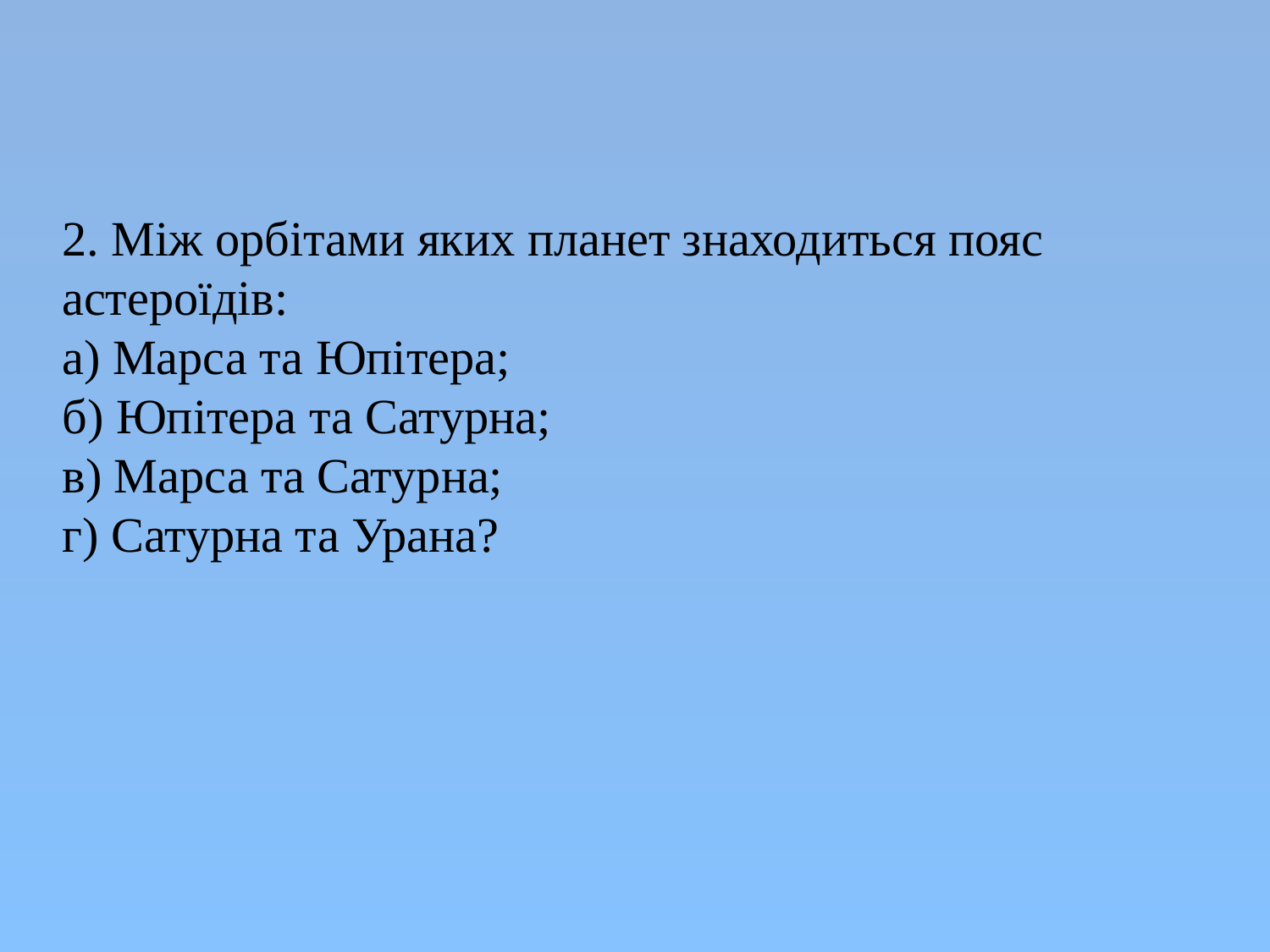

2. Між орбітами яких планет знаходиться пояс астероїдів:
а) Марса та Юпітера;
б) Юпітера та Сатурна;
в) Марса та Сатурна;
г) Сатурна та Урана?